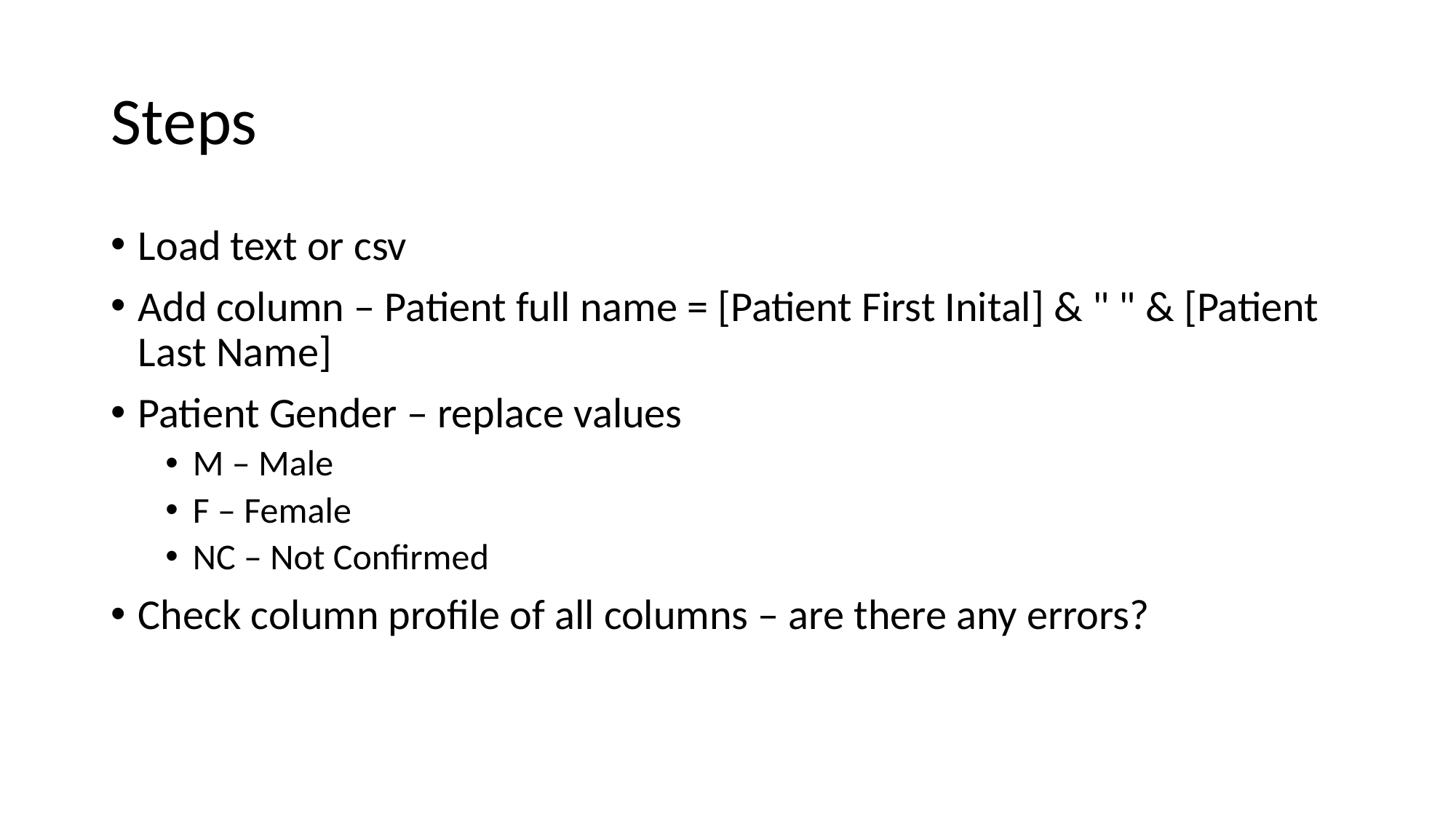

# Steps
Load text or csv
Add column – Patient full name = [Patient First Inital] & " " & [Patient Last Name]
Patient Gender – replace values
M – Male
F – Female
NC – Not Confirmed
Check column profile of all columns – are there any errors?